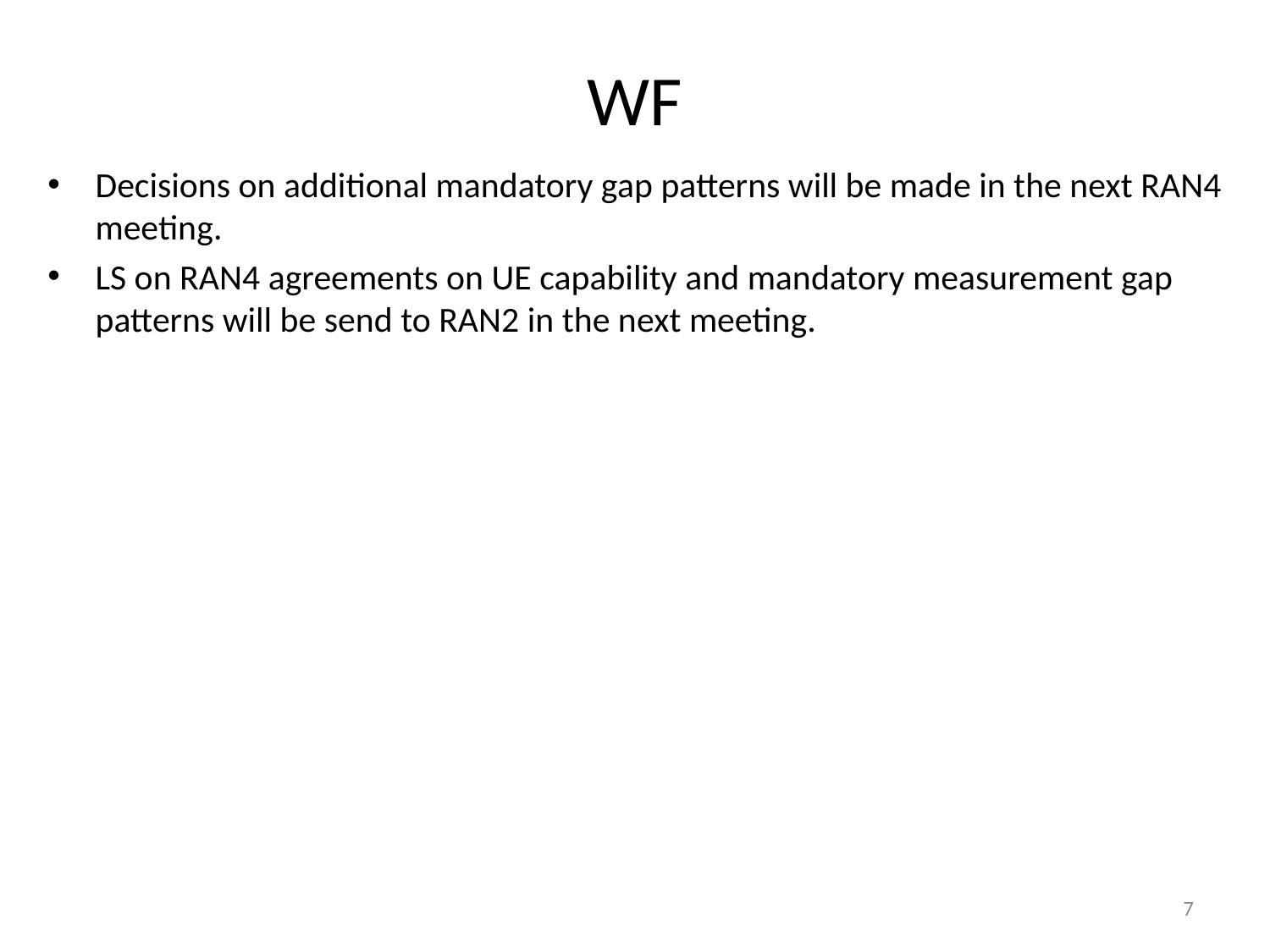

# WF
Decisions on additional mandatory gap patterns will be made in the next RAN4 meeting.
LS on RAN4 agreements on UE capability and mandatory measurement gap patterns will be send to RAN2 in the next meeting.

7